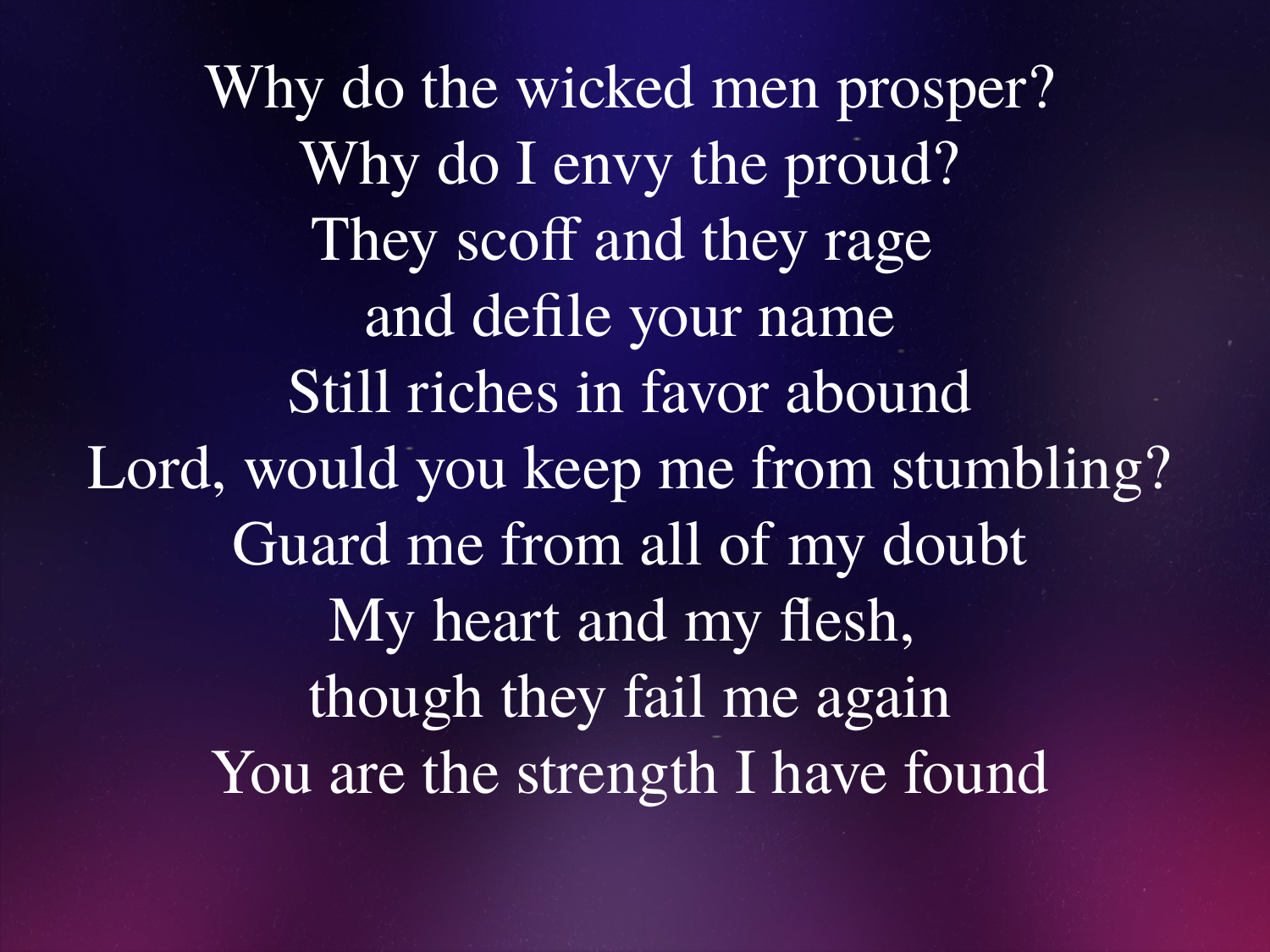

# Why do the wicked men prosper? Why do I envy the proud? They scoff and they rage and defile your name Still riches in favor abound Lord, would you keep me from stumbling? Guard me from all of my doubt My heart and my flesh, though they fail me again You are the strength I have found